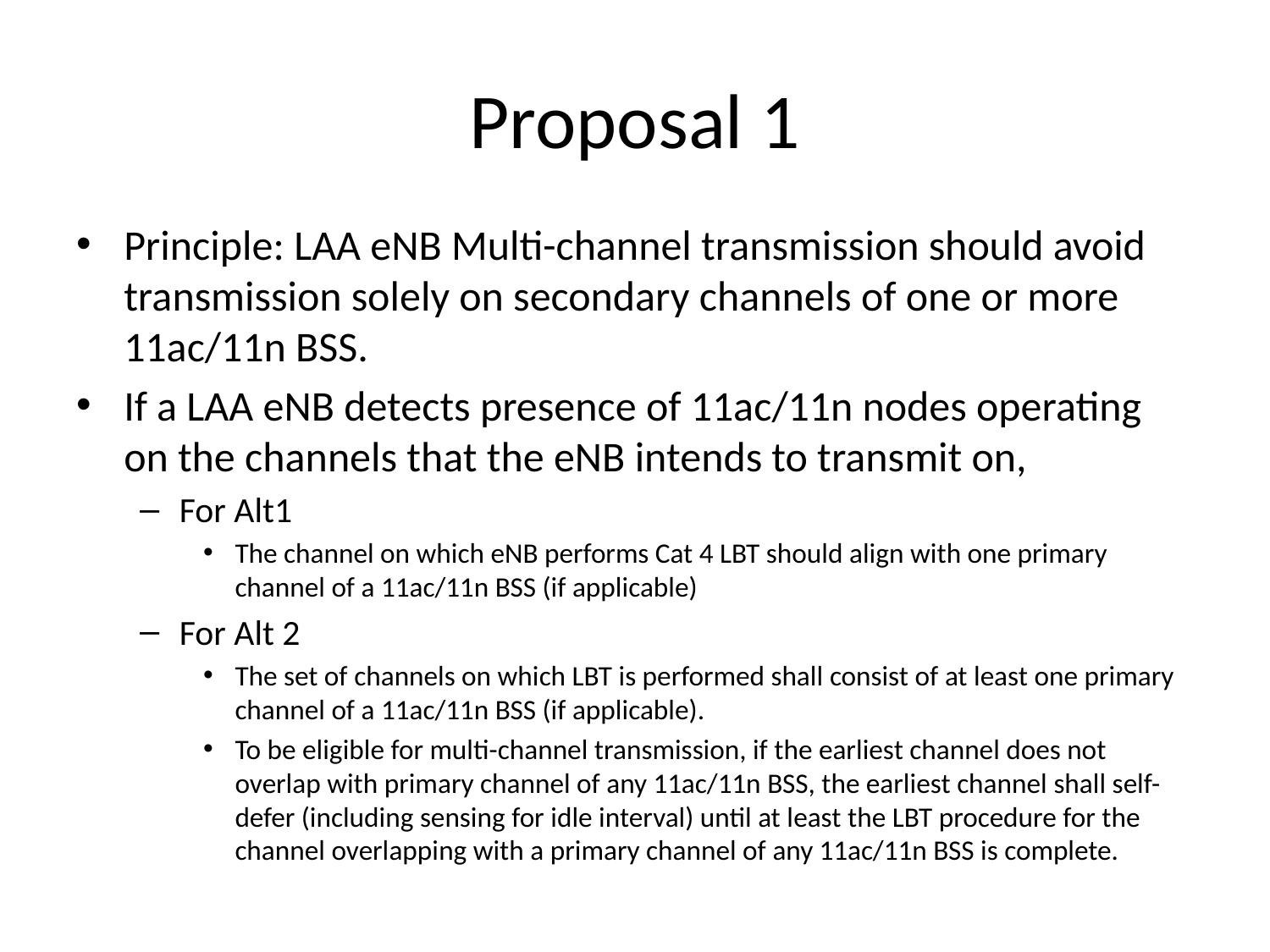

# Proposal 1
Principle: LAA eNB Multi-channel transmission should avoid transmission solely on secondary channels of one or more 11ac/11n BSS.
If a LAA eNB detects presence of 11ac/11n nodes operating on the channels that the eNB intends to transmit on,
For Alt1
The channel on which eNB performs Cat 4 LBT should align with one primary channel of a 11ac/11n BSS (if applicable)
For Alt 2
The set of channels on which LBT is performed shall consist of at least one primary channel of a 11ac/11n BSS (if applicable).
To be eligible for multi-channel transmission, if the earliest channel does not overlap with primary channel of any 11ac/11n BSS, the earliest channel shall self-defer (including sensing for idle interval) until at least the LBT procedure for the channel overlapping with a primary channel of any 11ac/11n BSS is complete.